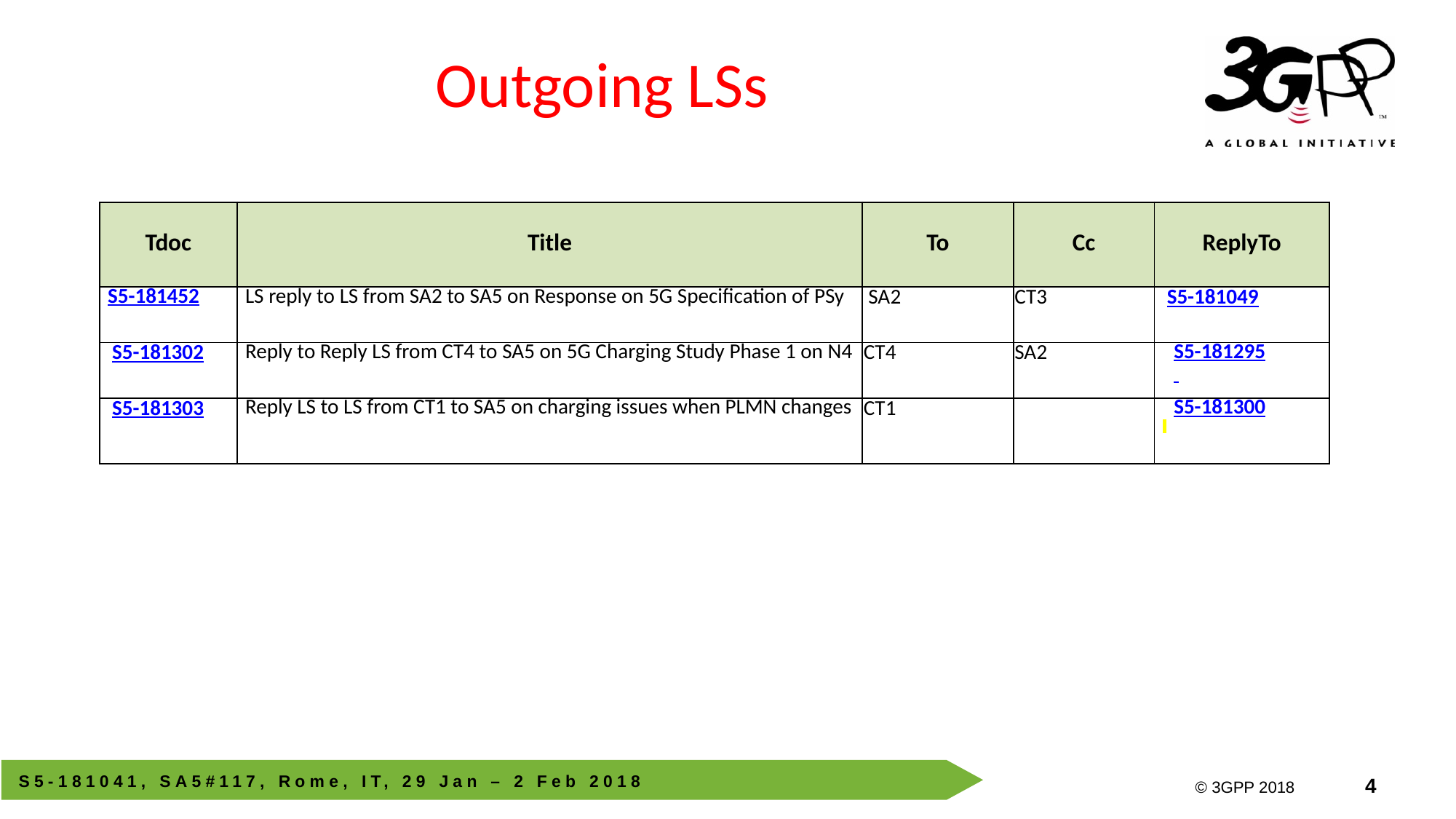

# Outgoing LSs
| Tdoc | Title | To | Cc | ReplyTo |
| --- | --- | --- | --- | --- |
| S5-181452 | LS reply to LS from SA2 to SA5 on Response on 5G Specification of PSy | SA2 | CT3 | S5-181049 |
| S5-181302 | Reply to Reply LS from CT4 to SA5 on 5G Charging Study Phase 1 on N4 | CT4 | SA2 | S5-181295 |
| S5-181303 | Reply LS to LS from CT1 to SA5 on charging issues when PLMN changes | CT1 |  | S5-181300 |